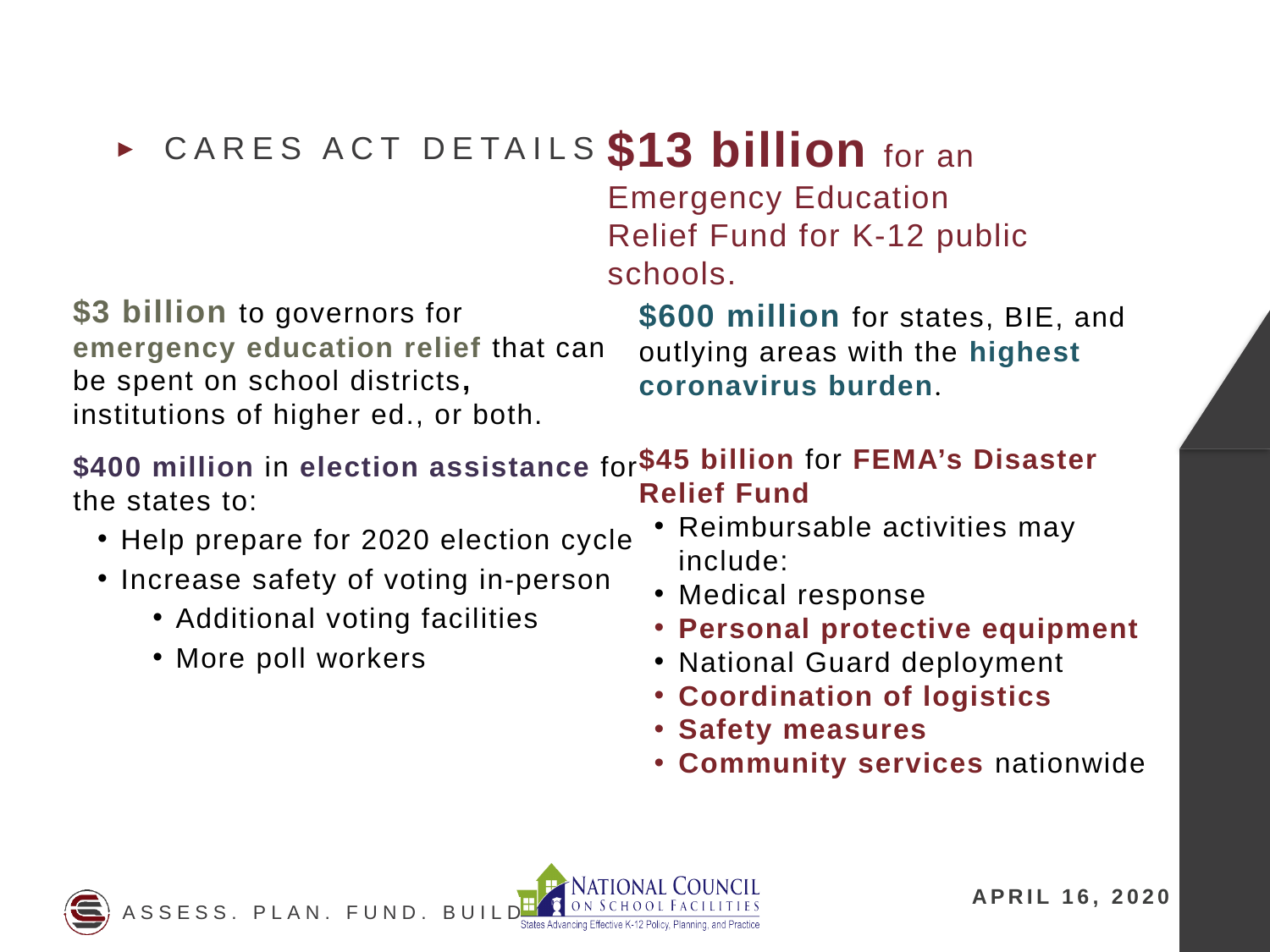

$13 billion for an Emergency Education Relief Fund for K-12 public schools.
CARES ACT DETAILS

$3 billion to governors for emergency education relief that can be spent on school districts, institutions of higher ed., or both.
$600 million for states, BIE, and outlying areas with the highest coronavirus burden.
$45 billion for FEMA’s Disaster Relief Fund
Reimbursable activities may include:
Medical response
Personal protective equipment
National Guard deployment
Coordination of logistics
Safety measures
Community services nationwide
$400 million in election assistance for the states to:
Help prepare for 2020 election cycle
Increase safety of voting in-person
Additional voting facilities
More poll workers
April 16, 2020